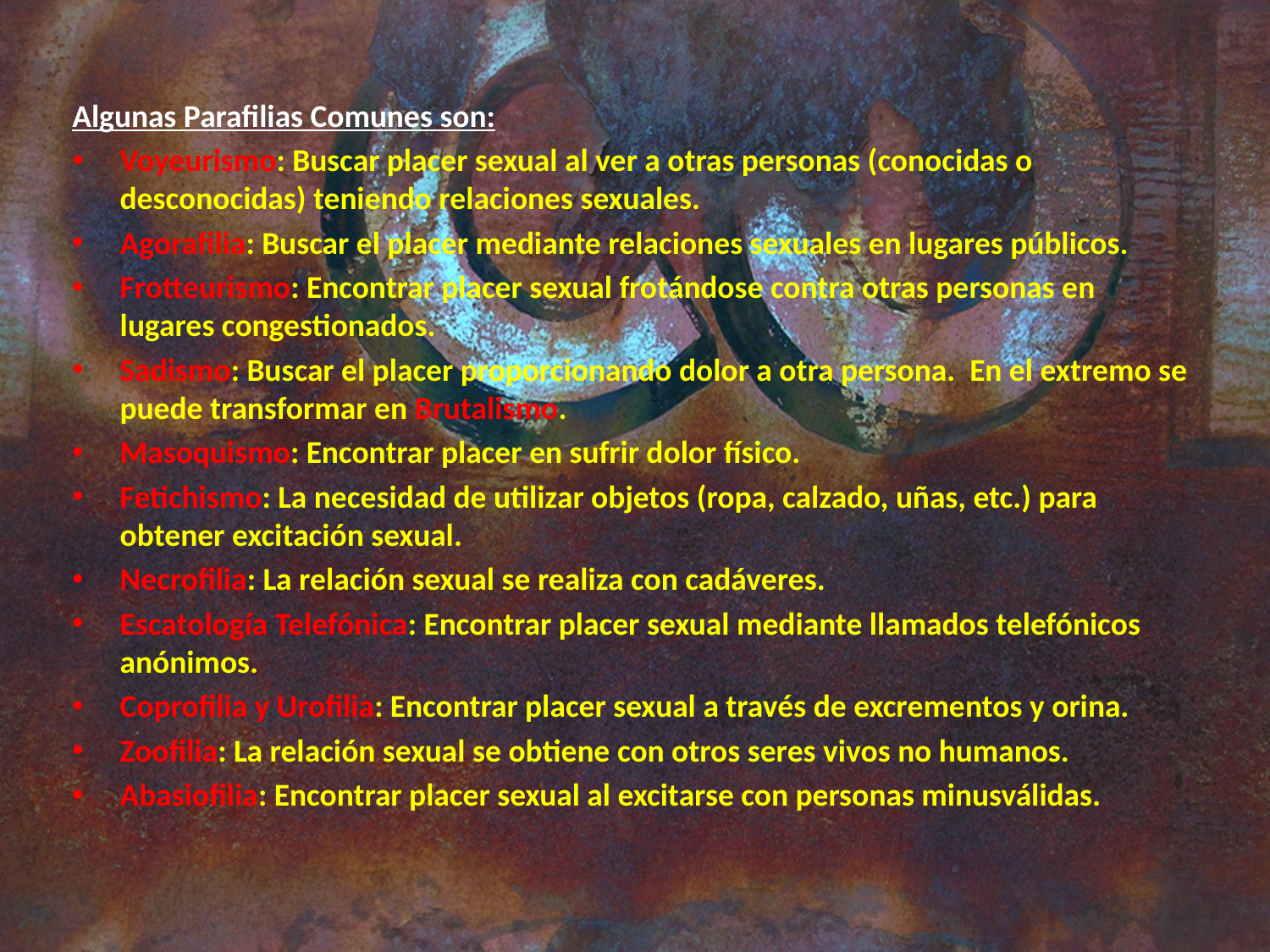

Algunas Parafilias Comunes son:
Voyeurismo: Buscar placer sexual al ver a otras personas (conocidas o desconocidas) teniendo relaciones sexuales.
Agorafilia: Buscar el placer mediante relaciones sexuales en lugares públicos.
Frotteurismo: Encontrar placer sexual frotándose contra otras personas en lugares congestionados.
Sadismo: Buscar el placer proporcionando dolor a otra persona.  En el extremo se puede transformar en Brutalismo.
Masoquismo: Encontrar placer en sufrir dolor físico.
Fetichismo: La necesidad de utilizar objetos (ropa, calzado, uñas, etc.) para obtener excitación sexual.
Necrofilia: La relación sexual se realiza con cadáveres.
Escatología Telefónica: Encontrar placer sexual mediante llamados telefónicos anónimos.
Coprofilia y Urofilia: Encontrar placer sexual a través de excrementos y orina.
Zoofilia: La relación sexual se obtiene con otros seres vivos no humanos.
Abasiofilia: Encontrar placer sexual al excitarse con personas minusválidas.